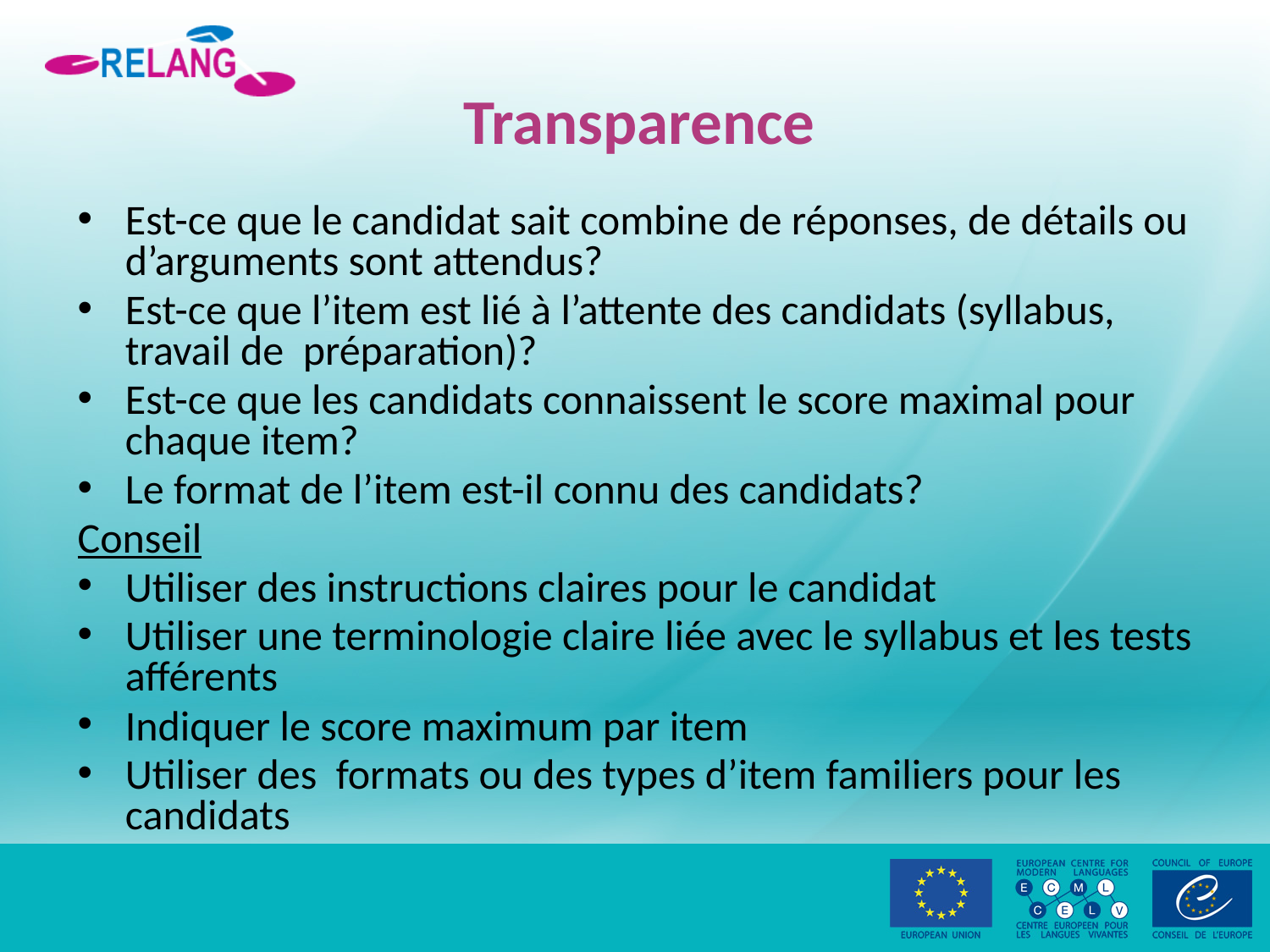

# Transparence
Est-ce que le candidat sait combine de réponses, de détails ou d’arguments sont attendus?
Est-ce que l’item est lié à l’attente des candidats (syllabus, travail de  préparation)?
Est-ce que les candidats connaissent le score maximal pour chaque item?
Le format de l’item est-il connu des candidats?
Conseil
Utiliser des instructions claires pour le candidat
Utiliser une terminologie claire liée avec le syllabus et les tests afférents
Indiquer le score maximum par item
Utiliser des  formats ou des types d’item familiers pour les candidats